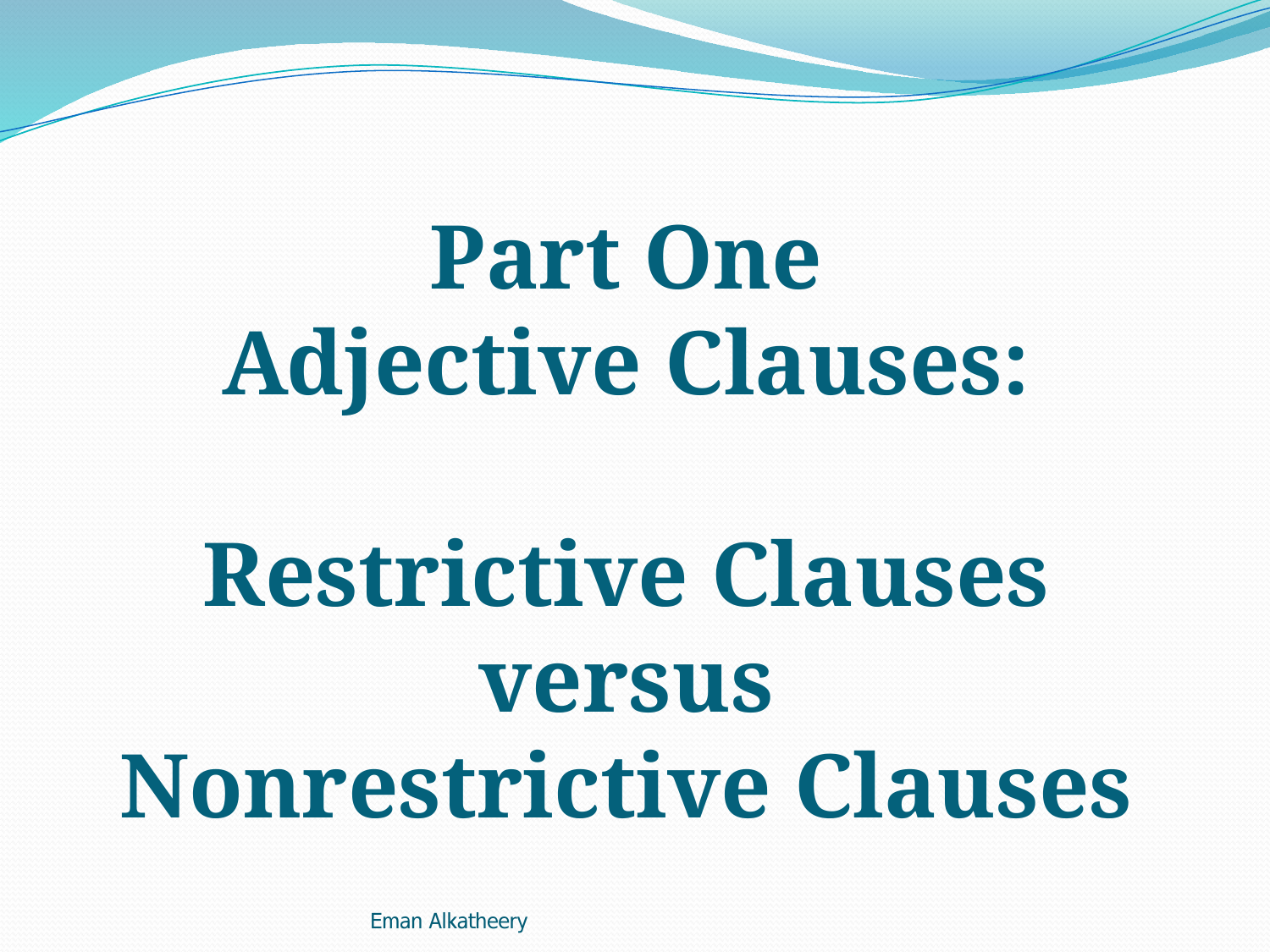

# Part One Adjective Clauses: Restrictive Clauses versus Nonrestrictive Clauses
Eman Alkatheery